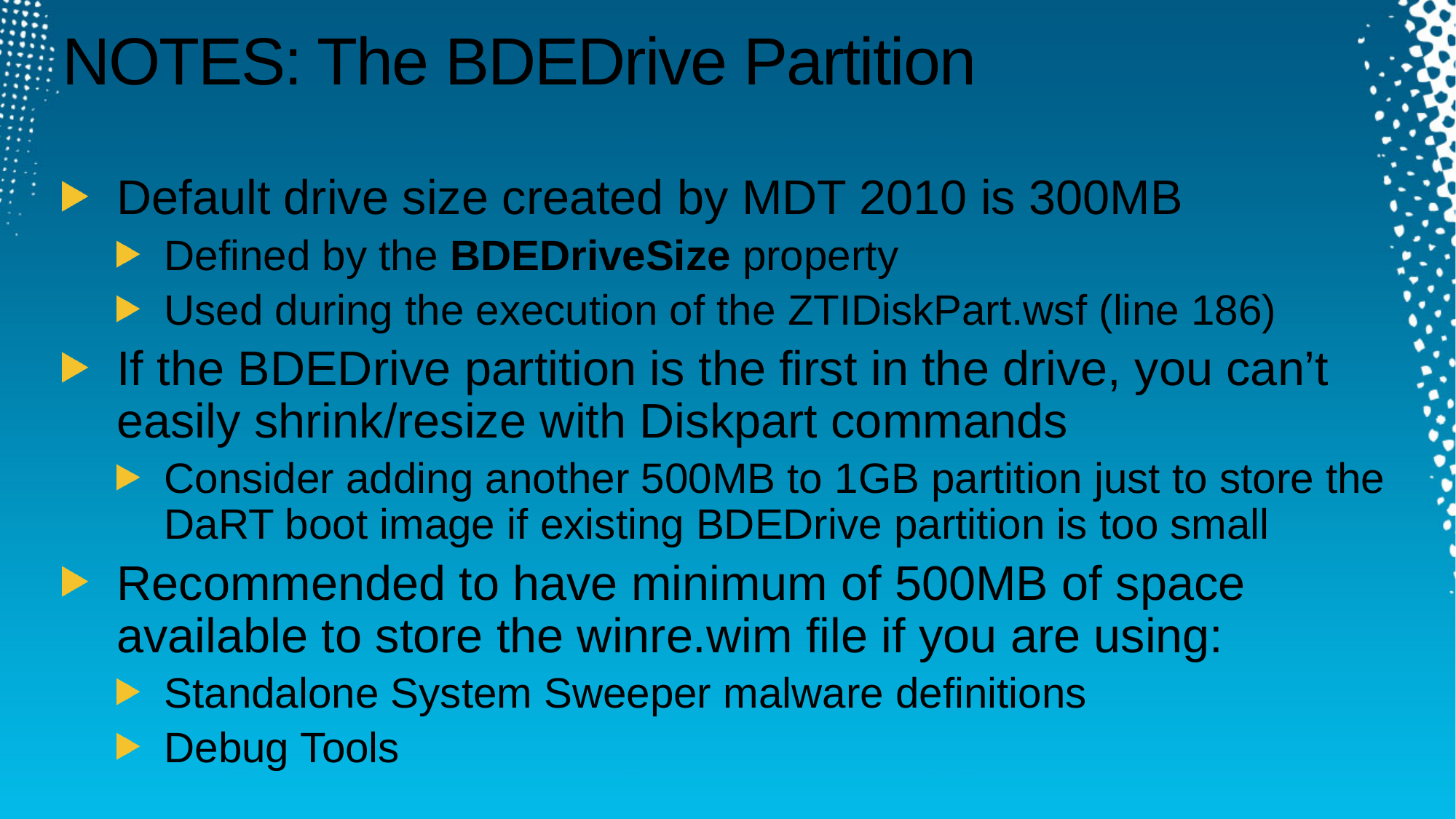

# NOTES: The BDEDrive Partition
Default drive size created by MDT 2010 is 300MB
Defined by the BDEDriveSize property
Used during the execution of the ZTIDiskPart.wsf (line 186)
If the BDEDrive partition is the first in the drive, you can’t easily shrink/resize with Diskpart commands
Consider adding another 500MB to 1GB partition just to store the DaRT boot image if existing BDEDrive partition is too small
Recommended to have minimum of 500MB of space available to store the winre.wim file if you are using:
Standalone System Sweeper malware definitions
Debug Tools